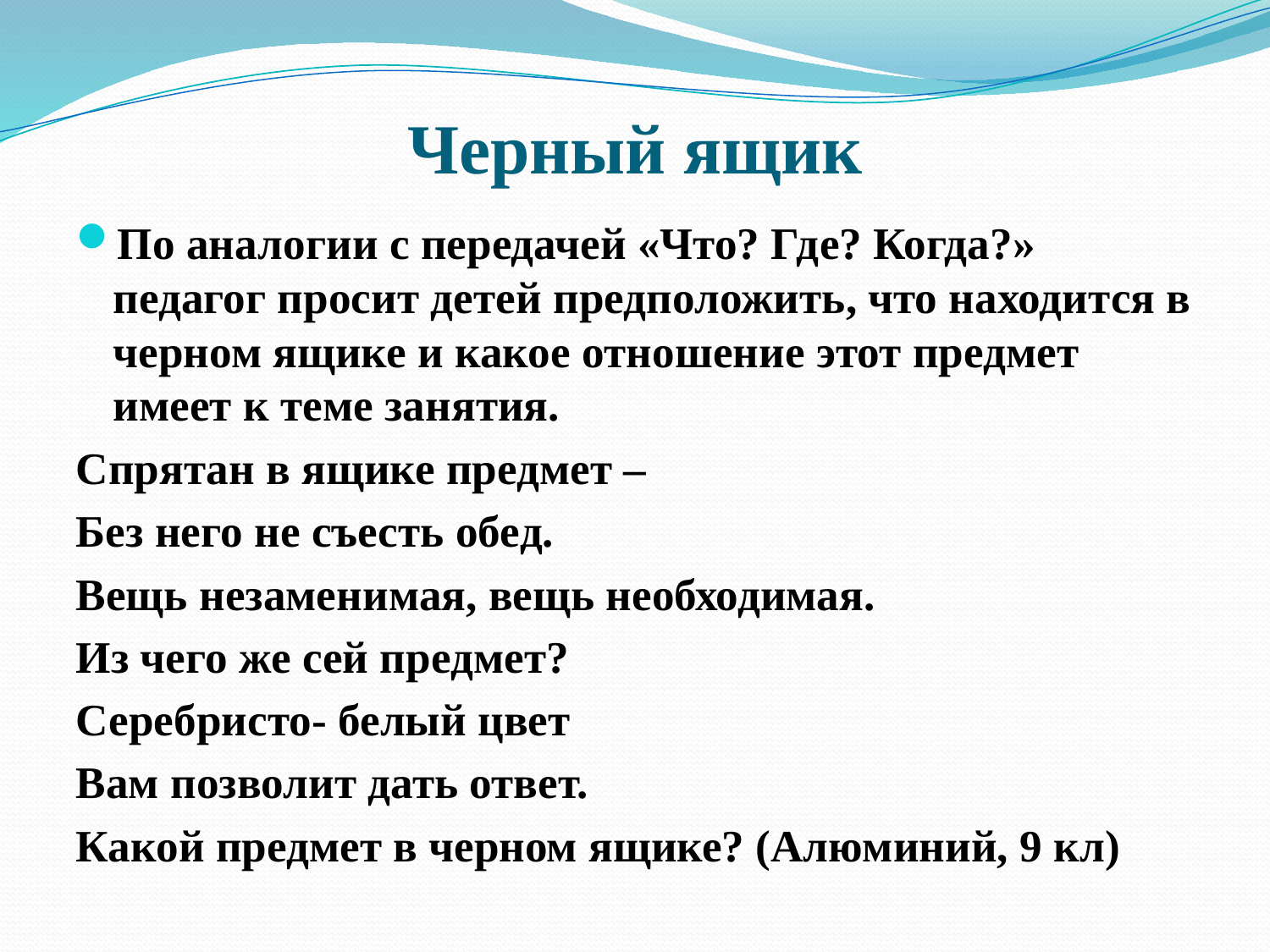

# Черный ящик
По аналогии с передачей «Что? Где? Когда?» педагог просит детей предположить, что находится в черном ящике и какое отношение этот предмет имеет к теме занятия.
Спрятан в ящике предмет –
Без него не съесть обед.
Вещь незаменимая, вещь необходимая.
Из чего же сей предмет?
Серебристо- белый цвет
Вам позволит дать ответ.
Какой предмет в черном ящике? (Алюминий, 9 кл)